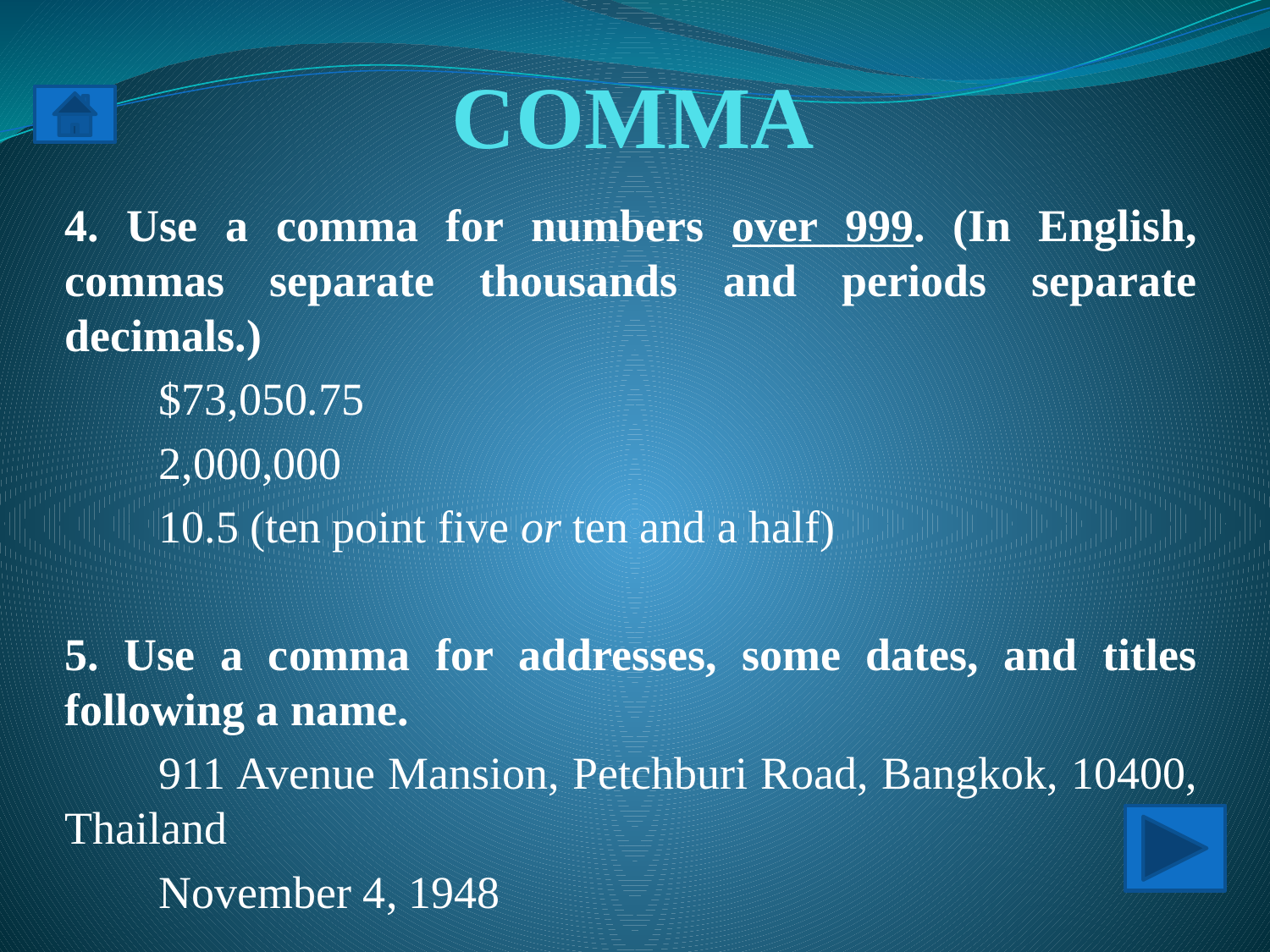

# COMMA

4. Use a comma for numbers over 999. (In English, commas separate thousands and periods separate decimals.)
	$73,050.75
	2,000,000
	10.5 (ten point five or ten and a half)

5. Use a comma for addresses, some dates, and titles following a name.
	911 Avenue Mansion, Petchburi Road, Bangkok, 10400, Thailand
	November 4, 1948